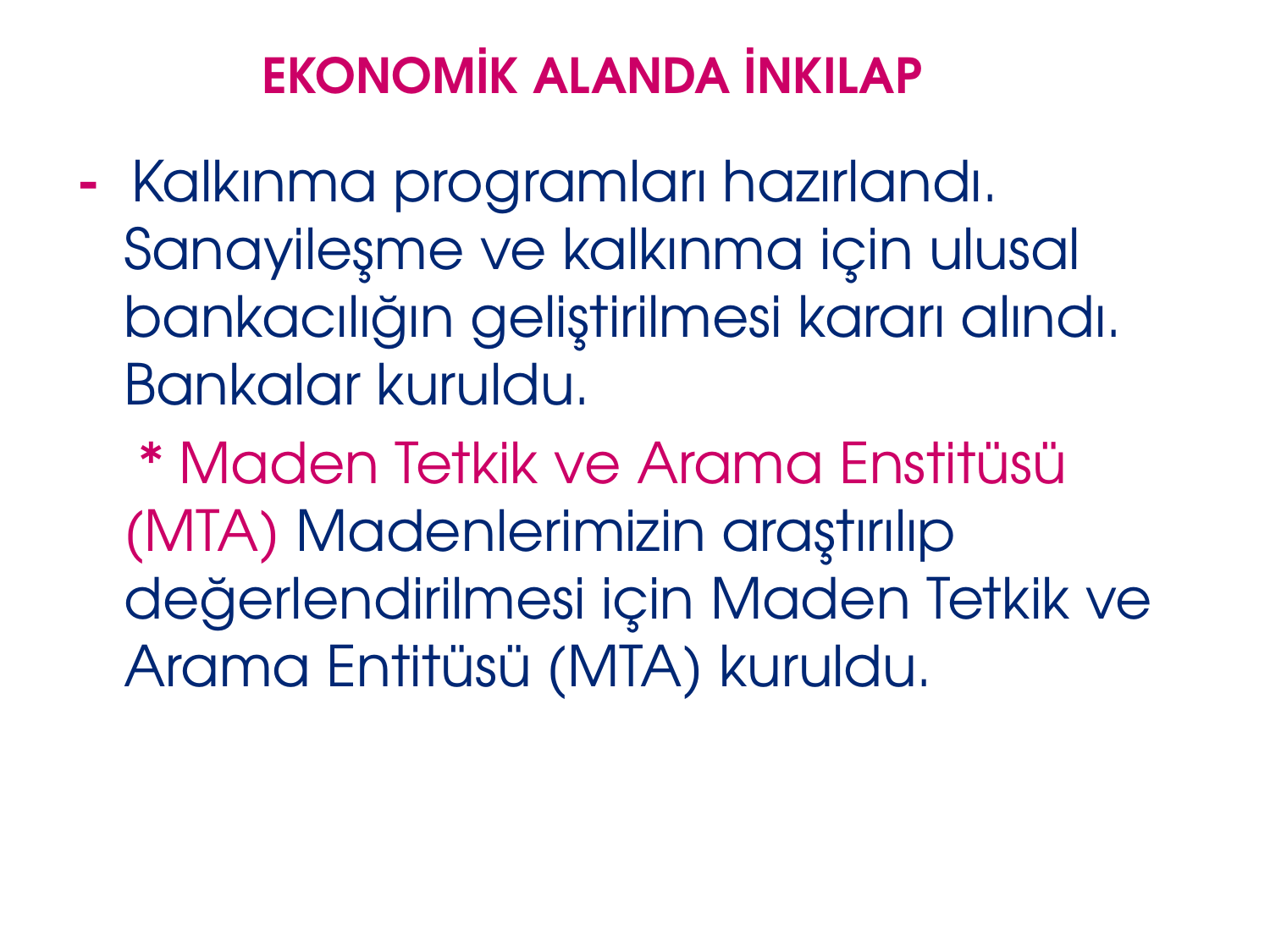

# EKONOMİK ALANDA İNKILAP
-  Kalkınma programları hazırlandı. Sanayileşme ve kalkınma için ulusal bankacılığın geliştirilmesi kararı alındı. Bankalar kuruldu.
    * Maden Tetkik ve Arama Enstitüsü (MTA) Madenlerimizin araştırılıp değerlendirilmesi için Maden Tetkik ve Arama Entitüsü (MTA) kuruldu.